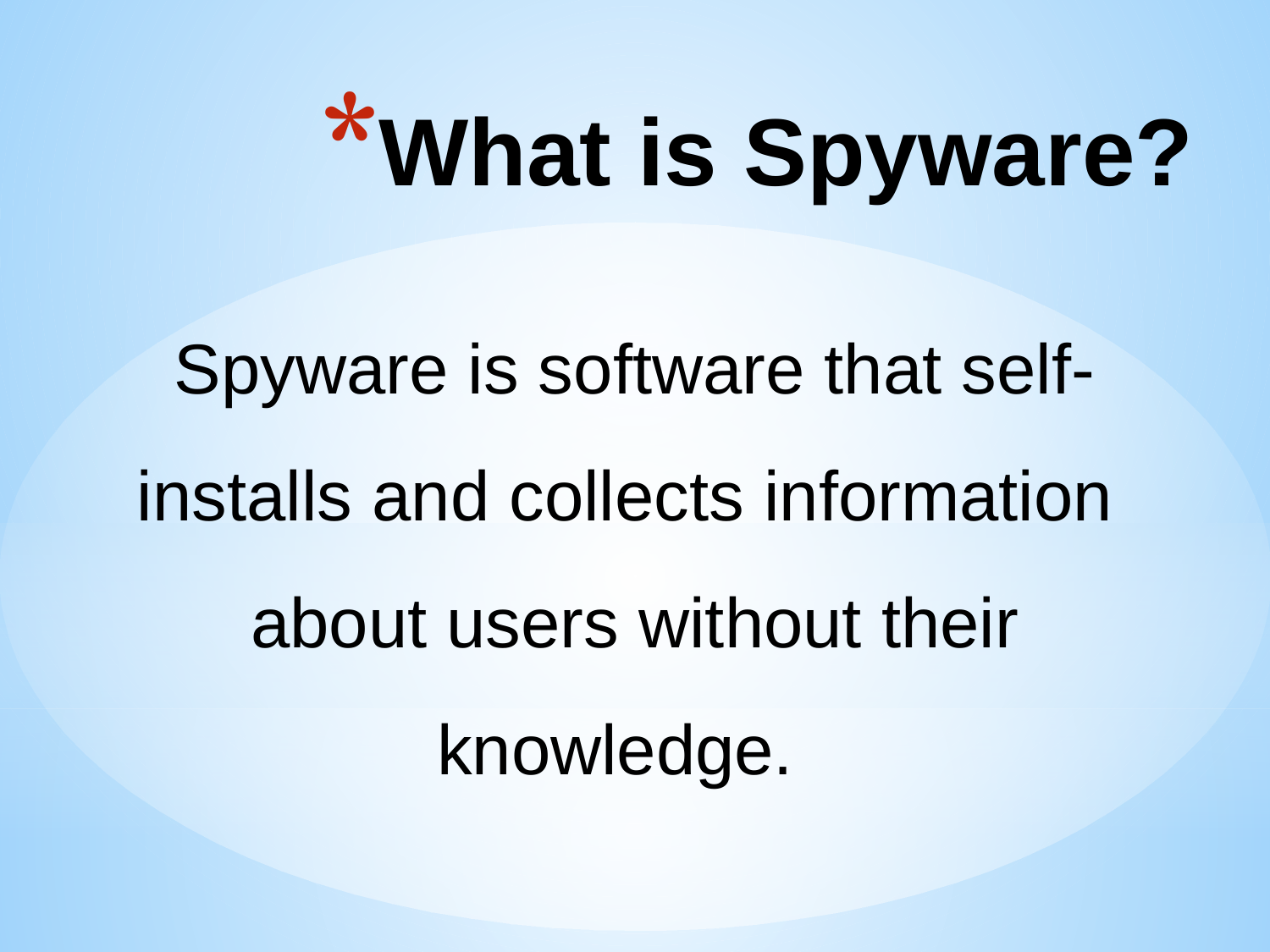

# What is Spyware?
Spyware is software that self-installs and collects information  about users without their knowledge.